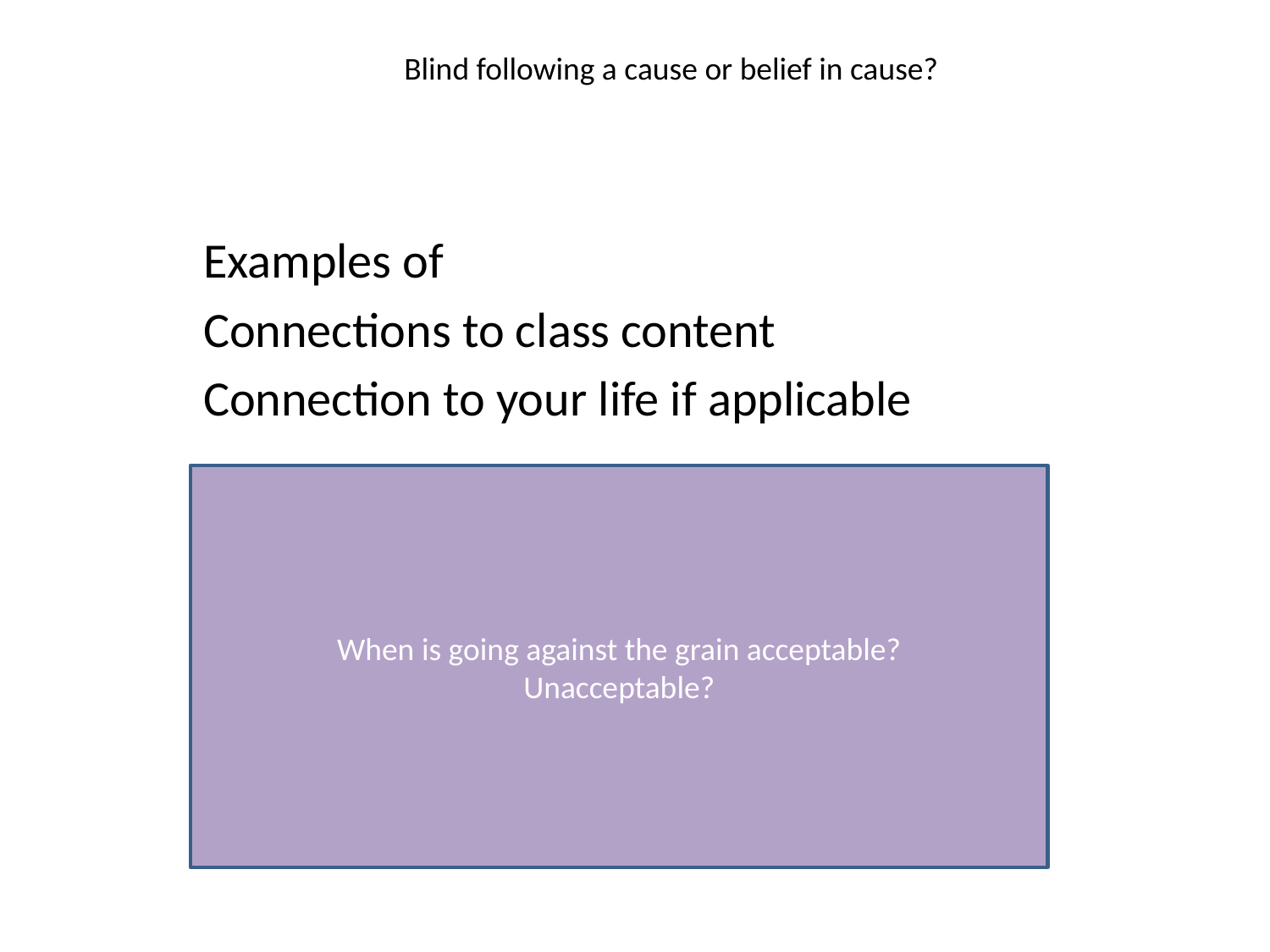

#
Blind following a cause or belief in cause?
	Examples of
	Connections to class content
	Connection to your life if applicable
When is going against the grain acceptable?
Unacceptable?